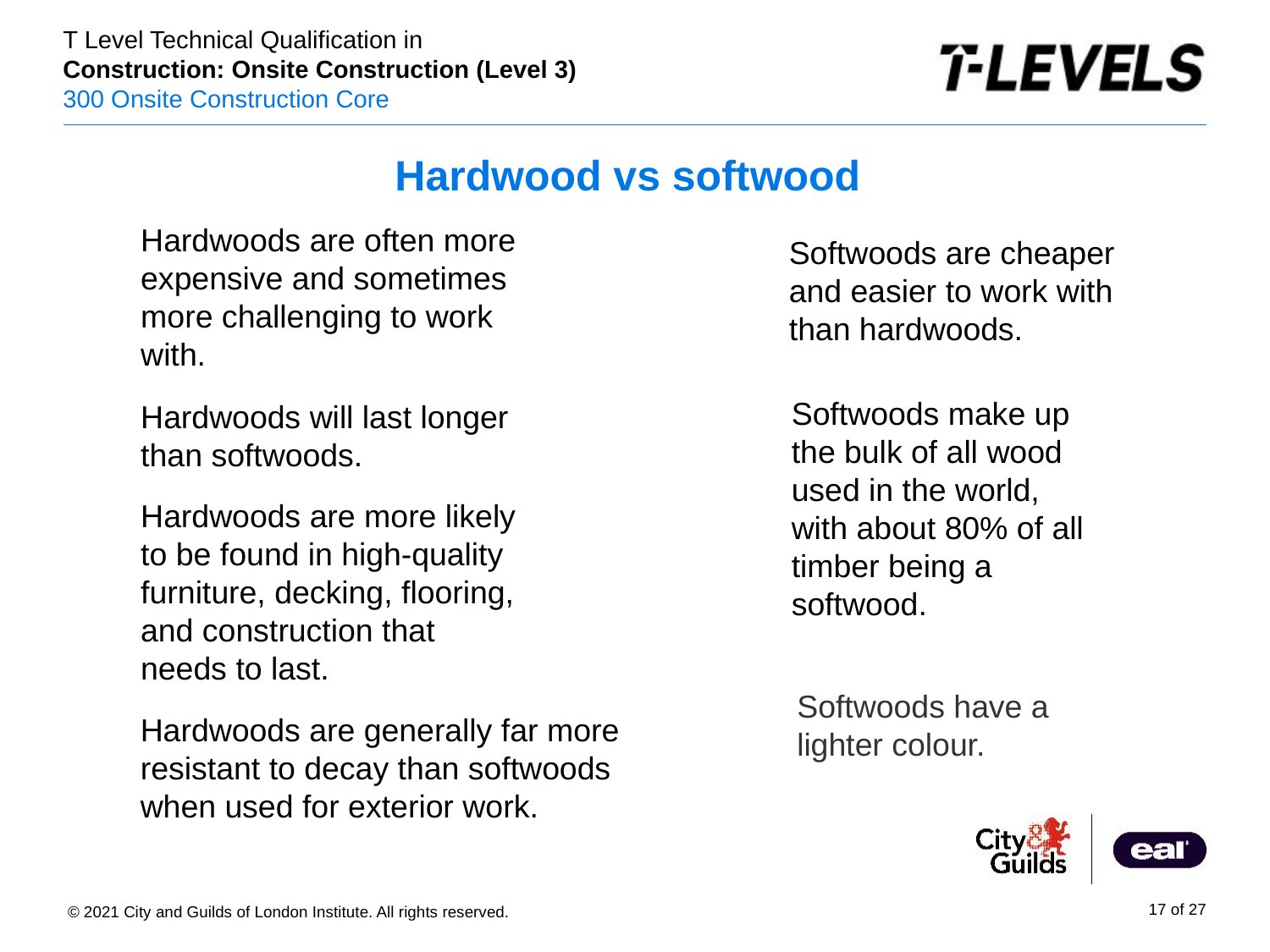

# Hardwood vs softwood
Hardwoods are often more expensive and sometimes more challenging to work with.
Softwoods are cheaper and easier to work with than hardwoods.
Softwoods make up the bulk of all wood used in the world, with about 80% of all timber being a softwood.
Hardwoods will last longer than softwoods.
Hardwoods are more likely to be found in high-quality furniture, decking, flooring, and construction that needs to last.
Softwoods have a lighter colour.
Hardwoods are generally far more resistant to decay than softwoods when used for exterior work.